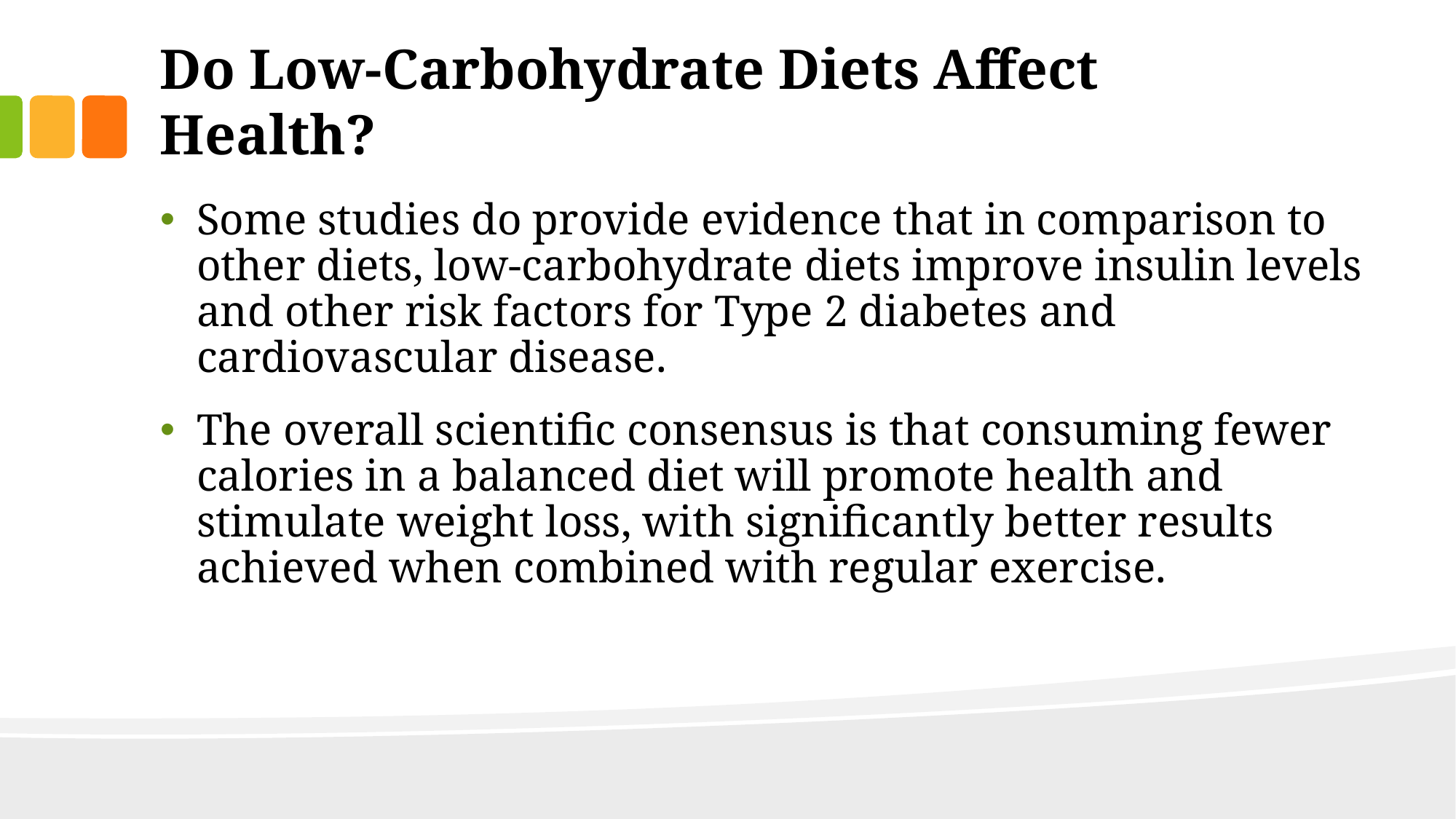

# Do Low-Carbohydrate Diets Affect Health?
Some studies do provide evidence that in comparison to other diets, low-carbohydrate diets improve insulin levels and other risk factors for Type 2 diabetes and cardiovascular disease.
The overall scientific consensus is that consuming fewer calories in a balanced diet will promote health and stimulate weight loss, with significantly better results achieved when combined with regular exercise.